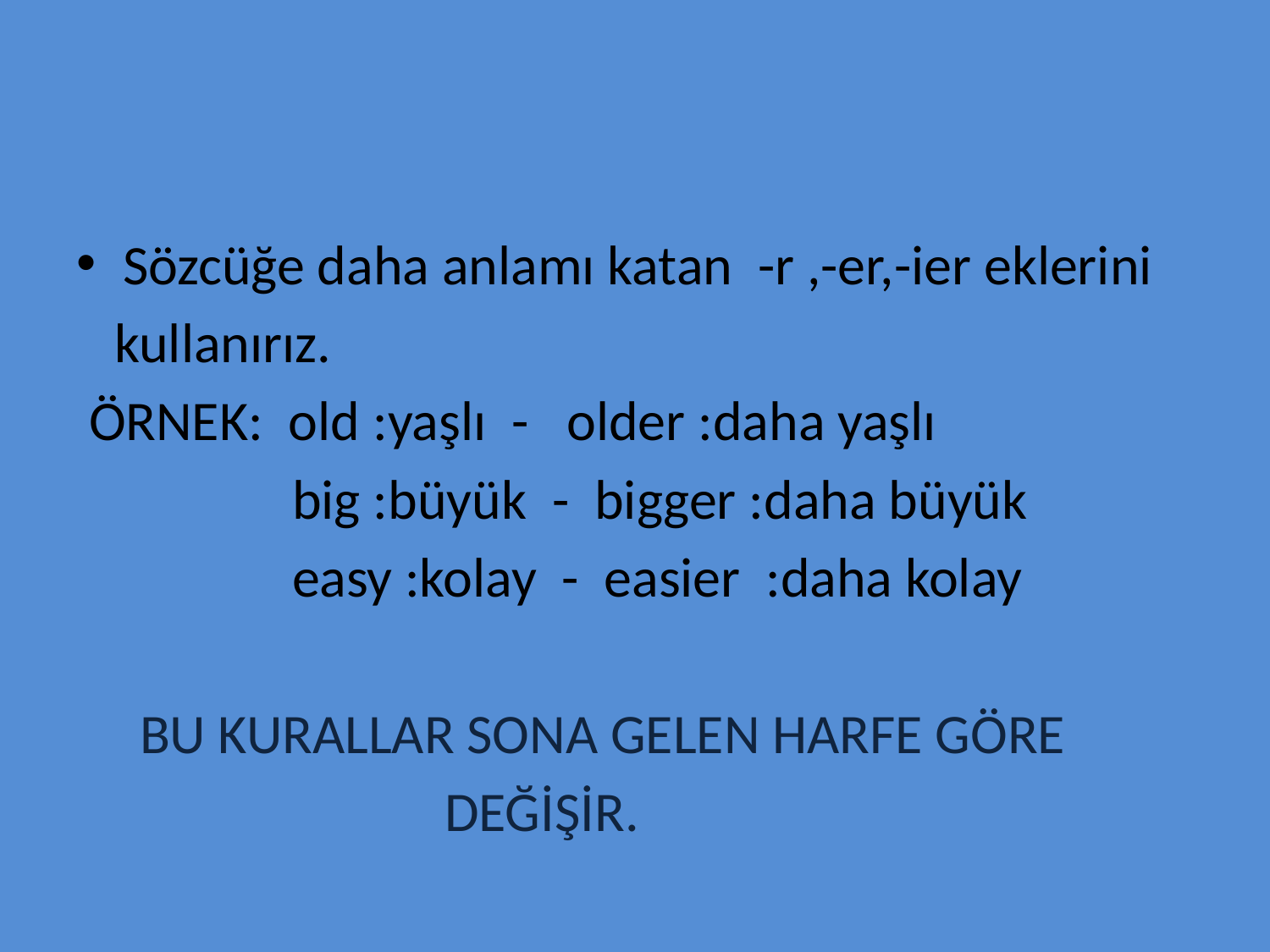

#
Sözcüğe daha anlamı katan  -r ,-er,-ier eklerini
   kullanırız.
 ÖRNEK:  old :yaşlı  -   older :daha yaşlı
                 big :büyük  -  bigger :daha büyük
                 easy :kolay  -  easier  :daha kolay

     BU KURALLAR SONA GELEN HARFE GÖRE
                             DEĞİŞİR.